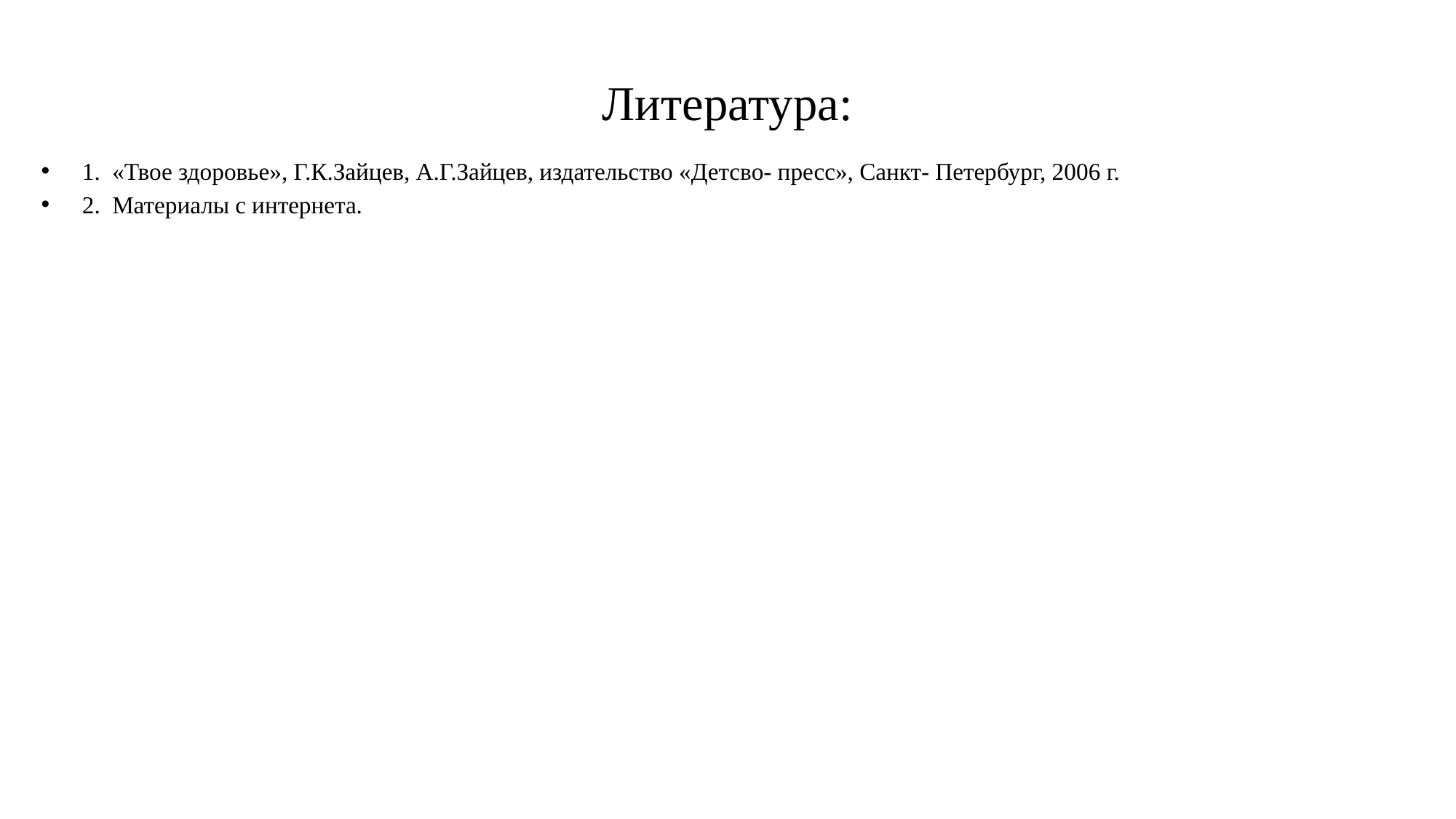

# Литература:
1.  «Твое здоровье», Г.К.Зайцев, А.Г.Зайцев, издательство «Детсво- пресс», Санкт- Петербург, 2006 г.
2.  Материалы с интернета.